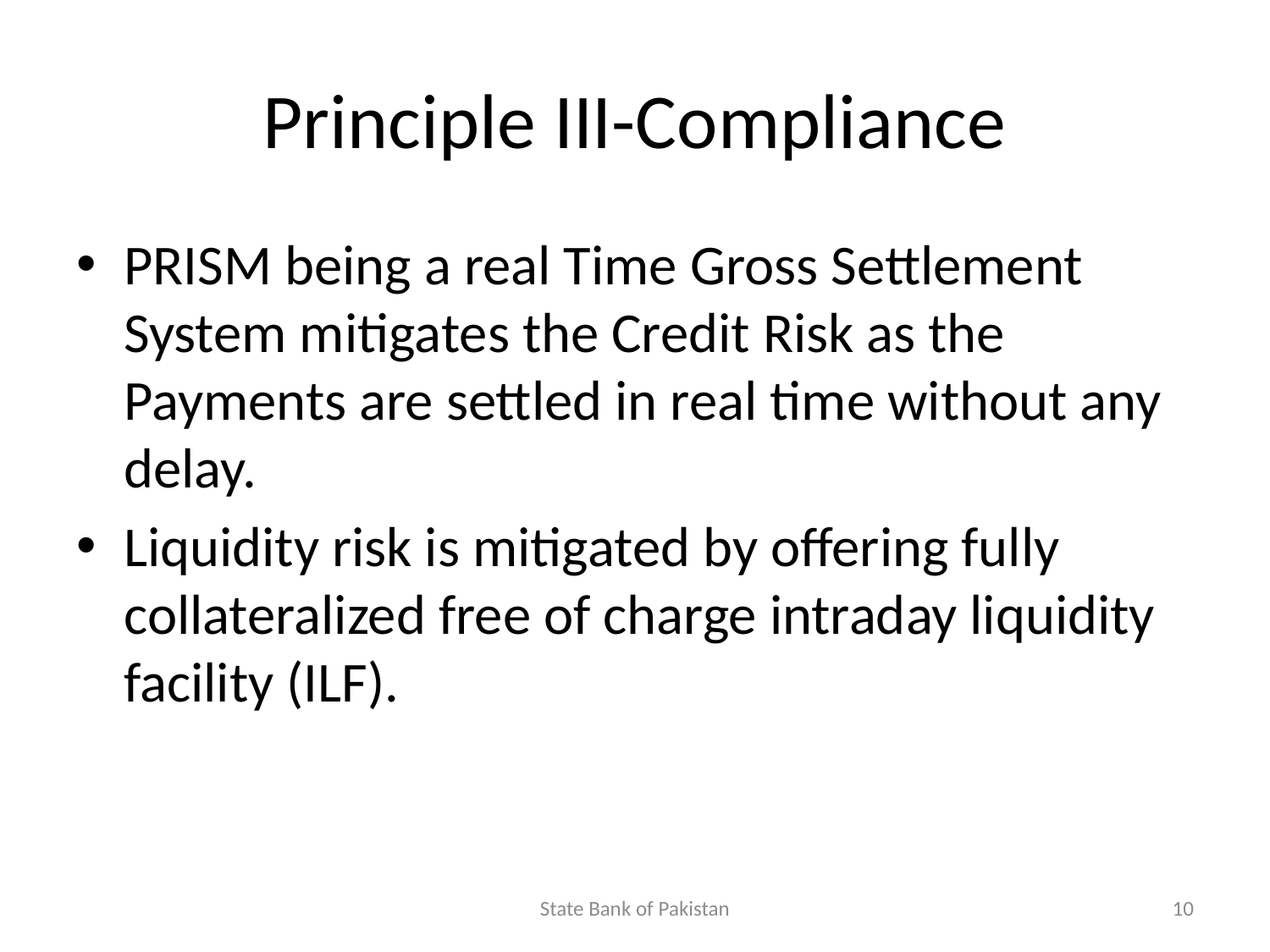

# Principle III-Compliance
PRISM being a real Time Gross Settlement System mitigates the Credit Risk as the Payments are settled in real time without any delay.
Liquidity risk is mitigated by offering fully collateralized free of charge intraday liquidity facility (ILF).
State Bank of Pakistan
10